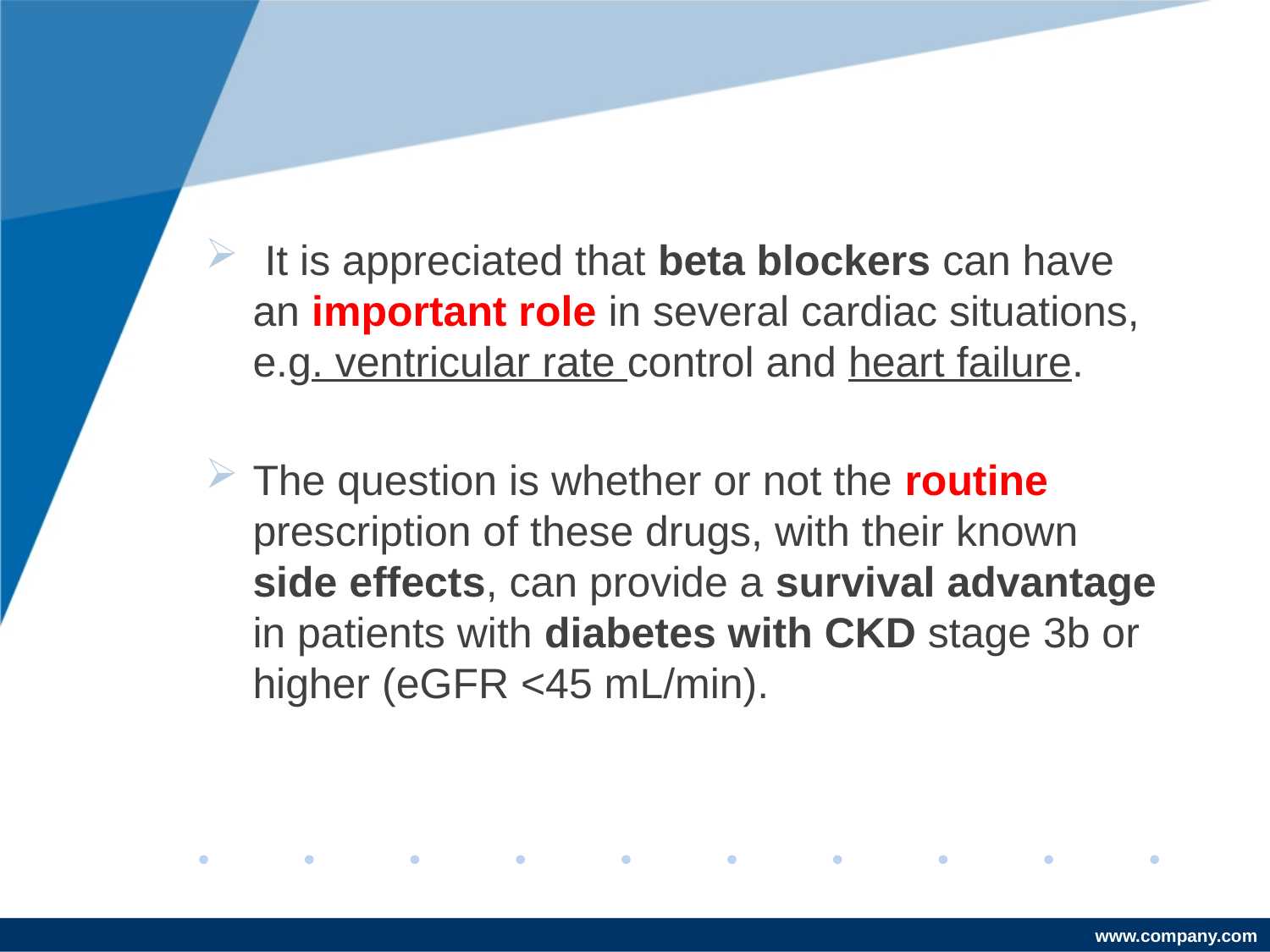

#
 It is appreciated that beta blockers can have an important role in several cardiac situations, e.g. ventricular rate control and heart failure.

The question is whether or not the routine prescription of these drugs, with their known side effects, can provide a survival advantage in patients with diabetes with CKD stage 3b or higher (eGFR <45 mL/min).